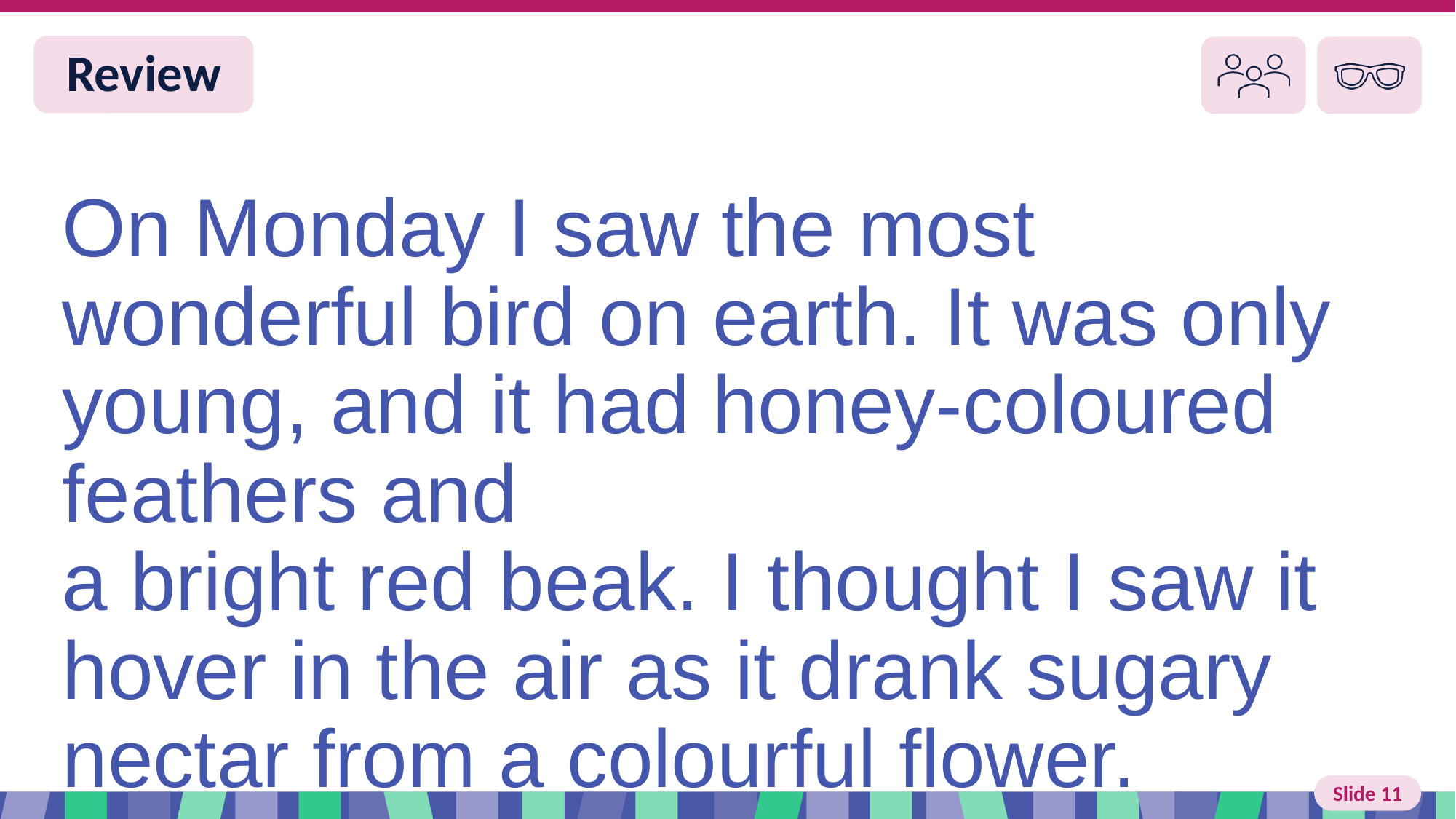

Slide 11 Review You do
On Monday I saw the most wonderful bird on earth. It was only young, and it had honey-coloured feathers and
a bright red beak. I thought I saw it hover in the air as it drank sugary nectar from a colourful flower.